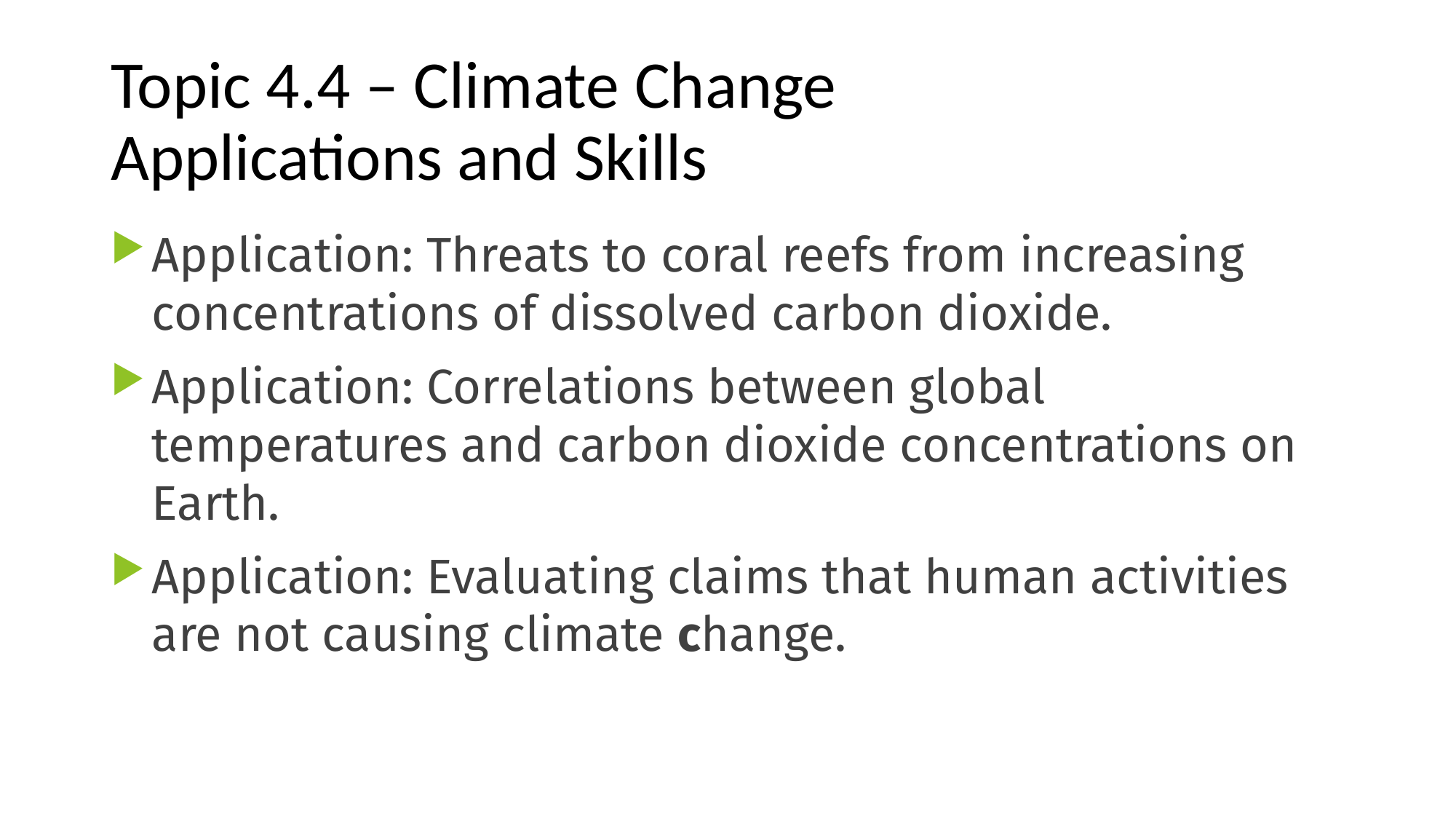

# Topic 4.4 – Climate Change Applications and Skills
Application: Threats to coral reefs from increasing concentrations of dissolved carbon dioxide.
Application: Correlations between global temperatures and carbon dioxide concentrations on Earth.
Application: Evaluating claims that human activities are not causing climate change.